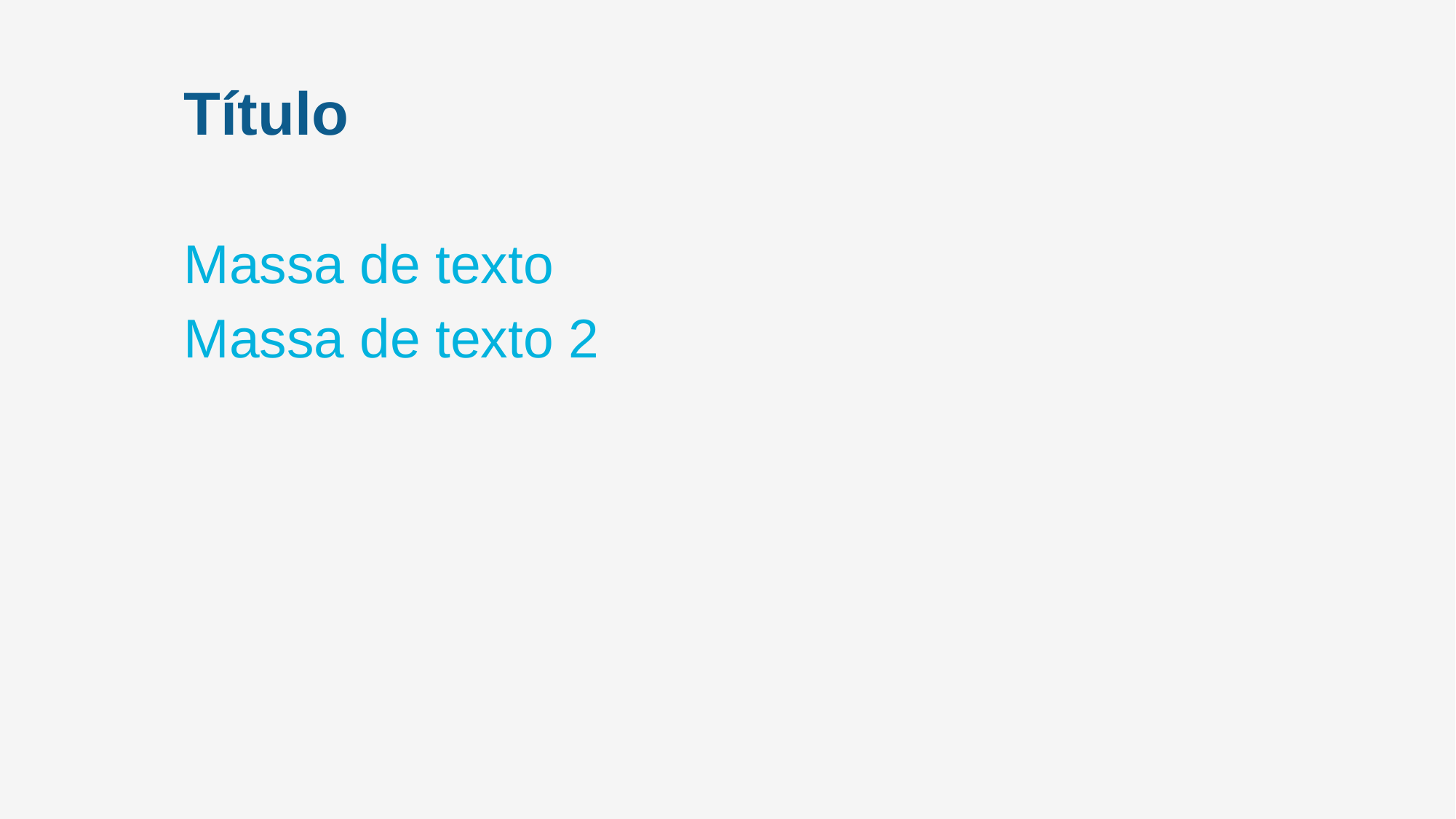

Título
Massa de texto
Massa de texto 2